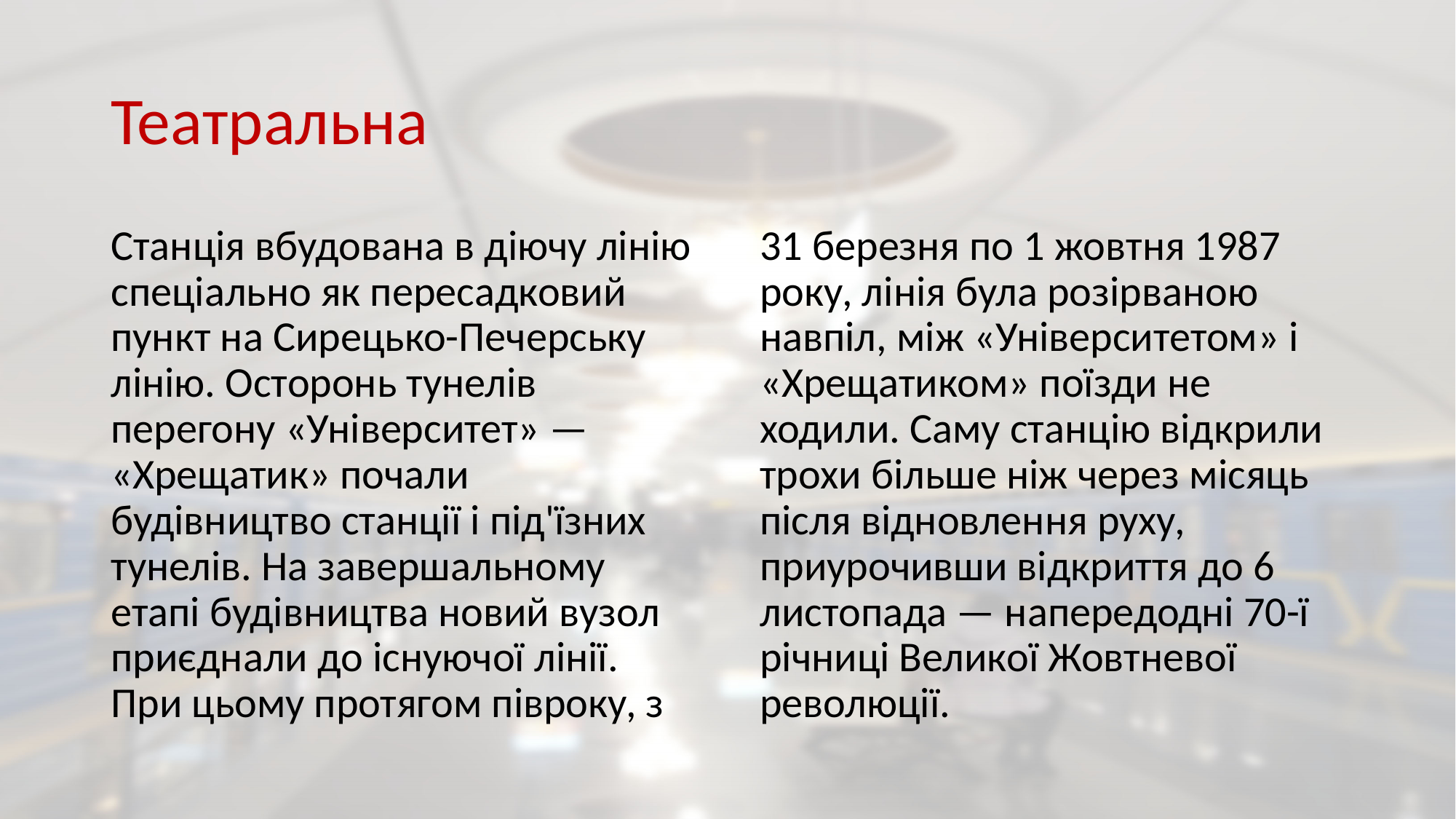

# Театральна
Станція вбудована в діючу лінію спеціально як пересадковий пункт на Сирецько-Печерську лінію. Осторонь тунелів перегону «Університет» — «Хрещатик» почали будівництво станції і під'їзних тунелів. На завершальному етапі будівництва новий вузол приєднали до існуючої лінії. При цьому протягом півроку, з 31 березня по 1 жовтня 1987 року, лінія була розірваною навпіл, між «Університетом» і «Хрещатиком» поїзди не ходили. Саму станцію відкрили трохи більше ніж через місяць після відновлення руху, приурочивши відкриття до 6 листопада — напередодні 70-ї річниці Великої Жовтневої революції.